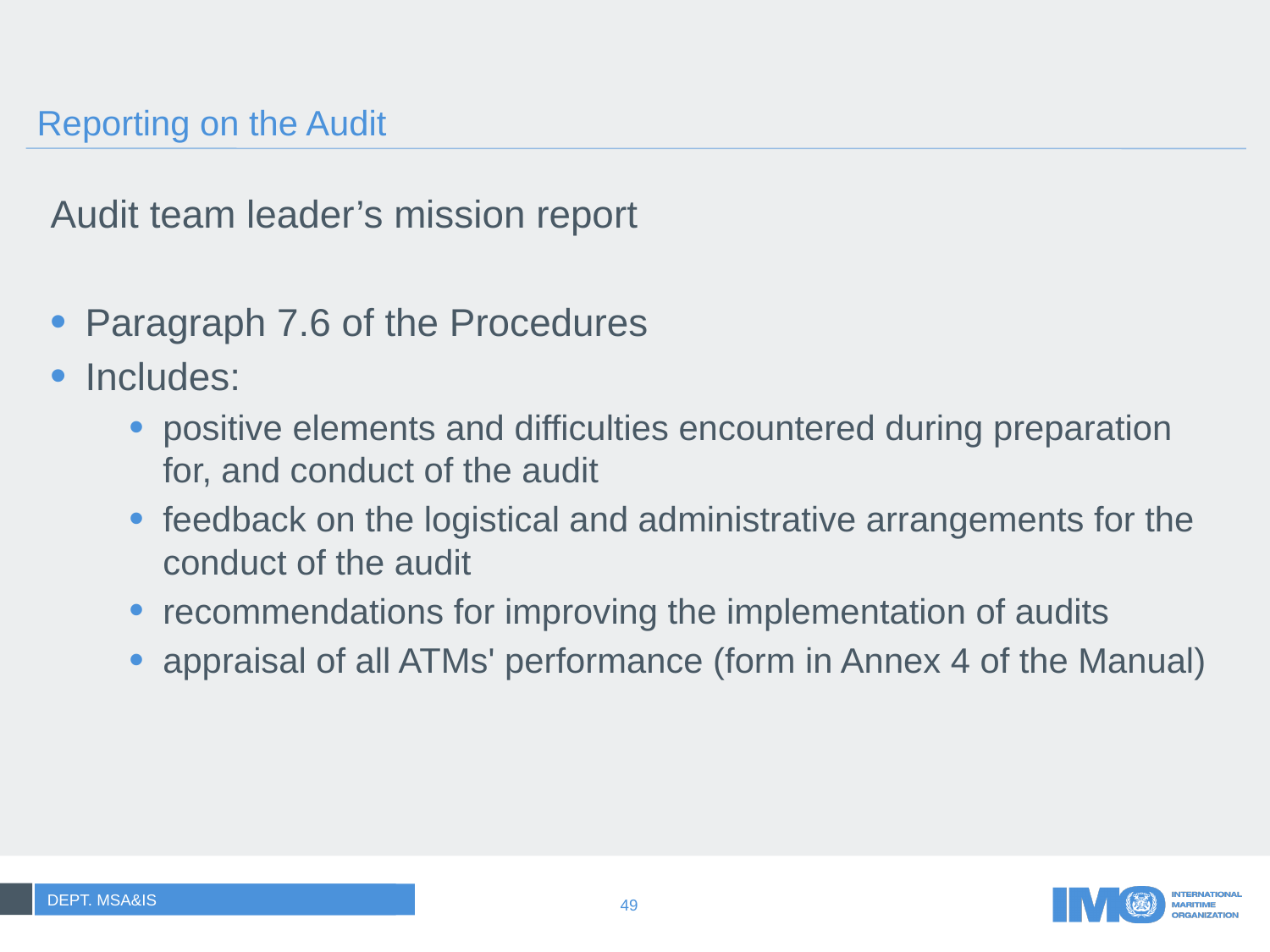

# Reporting on the Audit
Audit team leader’s mission report

Paragraph 7.6 of the Procedures
Includes:
positive elements and difficulties encountered during preparation for, and conduct of the audit
feedback on the logistical and administrative arrangements for the conduct of the audit
recommendations for improving the implementation of audits
appraisal of all ATMs' performance (form in Annex 4 of the Manual)